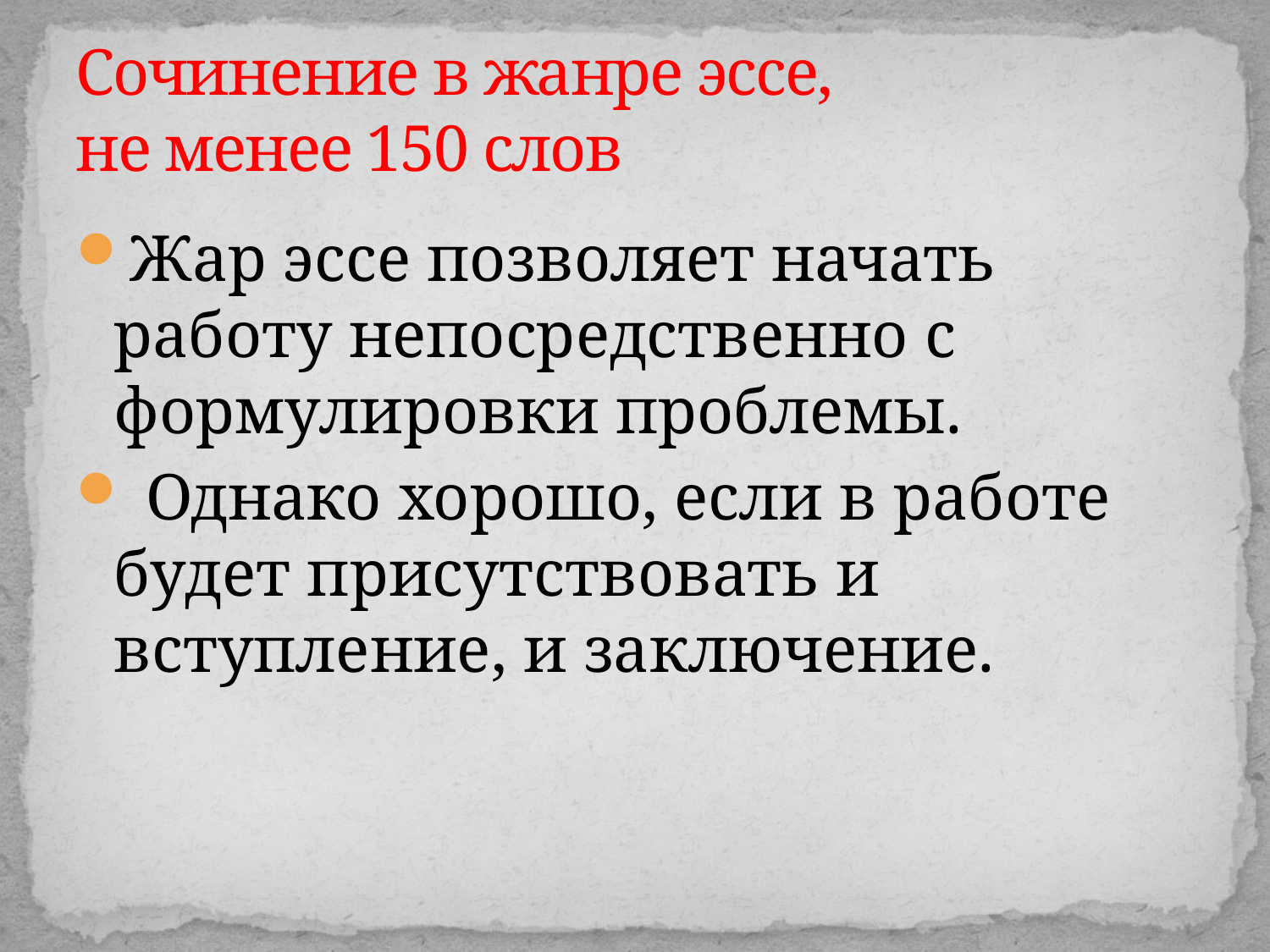

# Сочинение в жанре эссе, не менее 150 слов
Жар эссе позволяет начать работу непосредственно с формулировки проблемы.
 Однако хорошо, если в работе будет присутствовать и вступление, и заключение.